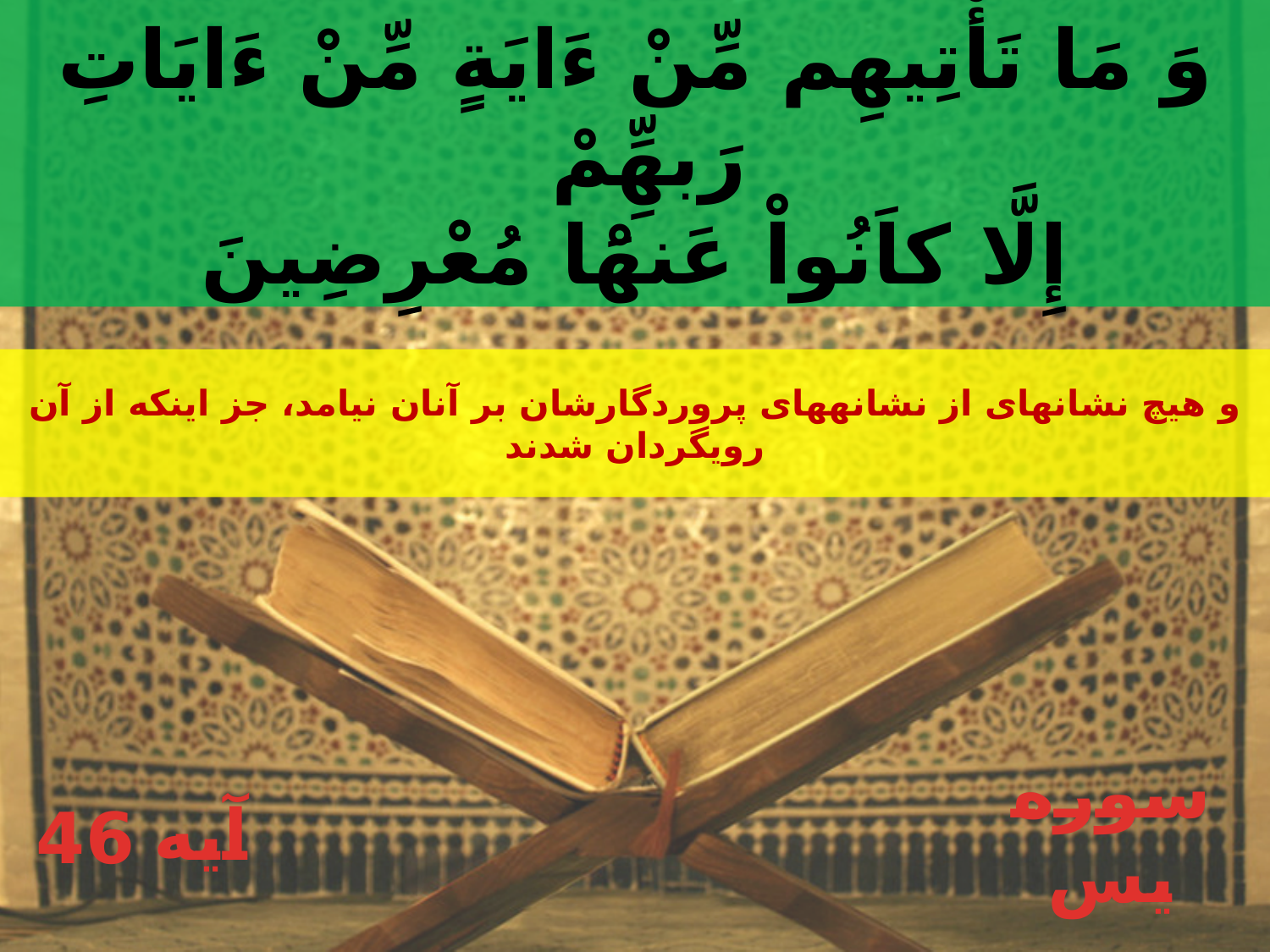

وَ مَا تَأْتِيهِم مِّنْ ءَايَةٍ مِّنْ ءَايَاتِ رَبهِِّمْ
إِلَّا كاَنُواْ عَنهَْا مُعْرِضِينَ
و هيچ نشانه‏اى از نشانه‏هاى پروردگارشان بر آنان نيامد، جز اينكه از آن رويگردان شدند
46